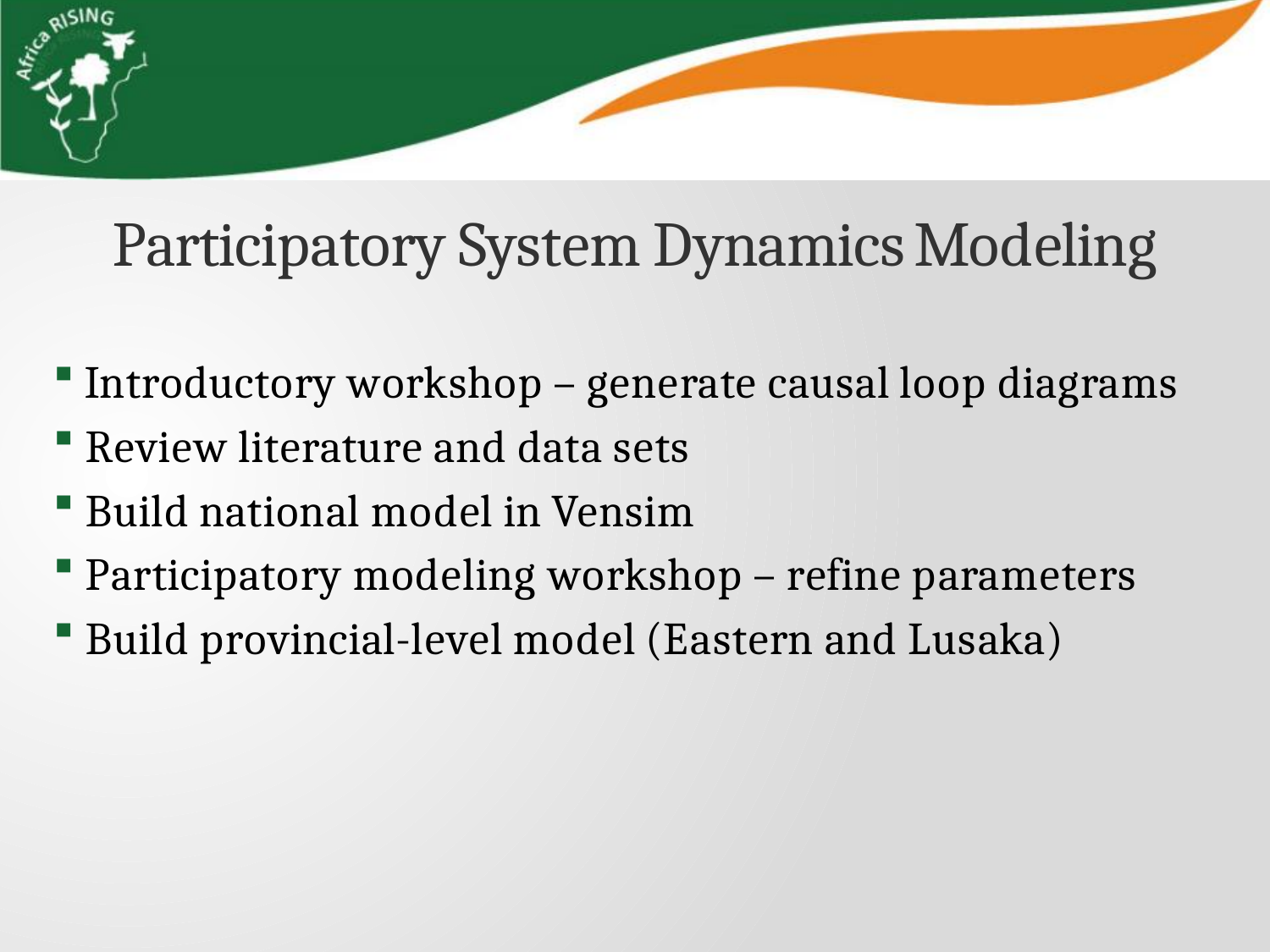

# Participatory System Dynamics Modeling
Introductory workshop – generate causal loop diagrams
Review literature and data sets
Build national model in Vensim
Participatory modeling workshop – refine parameters
Build provincial-level model (Eastern and Lusaka)